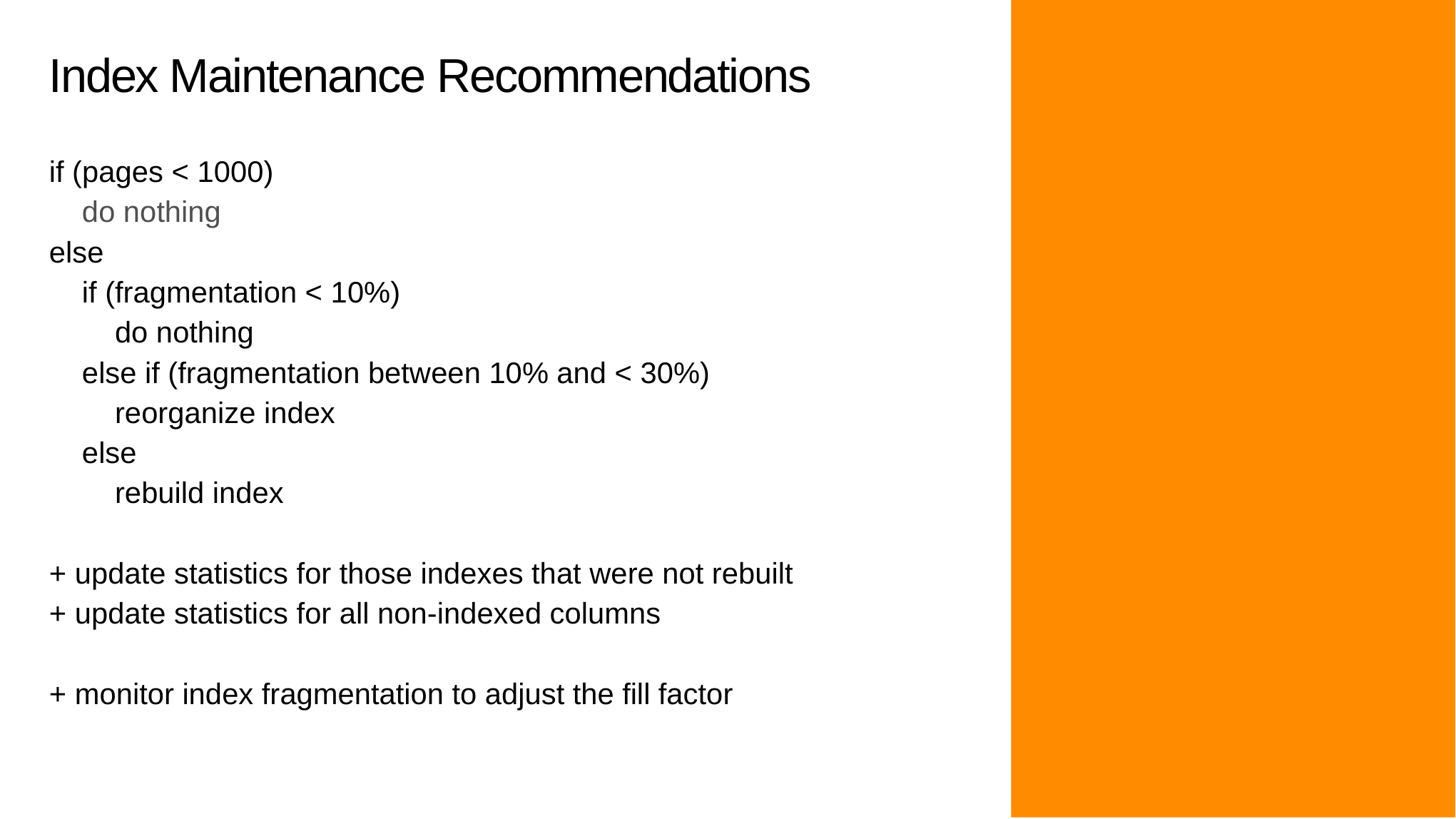

# Index Maintenance Recommendations
if (pages < 1000)
    do nothing
else
    if (fragmentation < 10%)
        do nothing
    else if (fragmentation between 10% and < 30%)
        reorganize index
    else
        rebuild index

+ update statistics for those indexes that were not rebuilt
+ update statistics for all non-indexed columns

+ monitor index fragmentation to adjust the fill factor